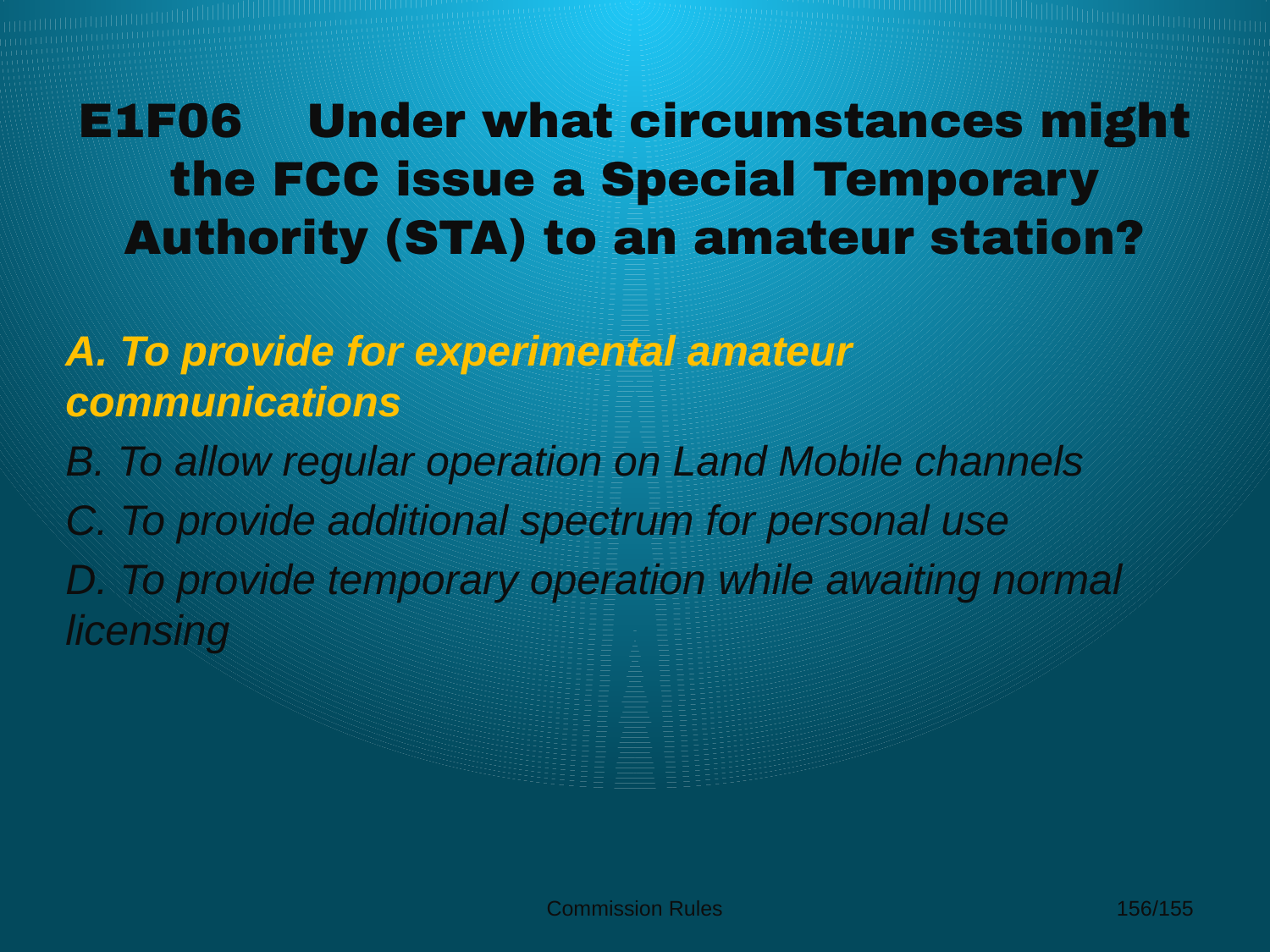

# E1F06    Under what circumstances might the FCC issue a Special Temporary Authority (STA) to an amateur station?
A. To provide for experimental amateur communications
B. To allow regular operation on Land Mobile channels
C. To provide additional spectrum for personal use
D. To provide temporary operation while awaiting normal licensing
Commission Rules
156/155